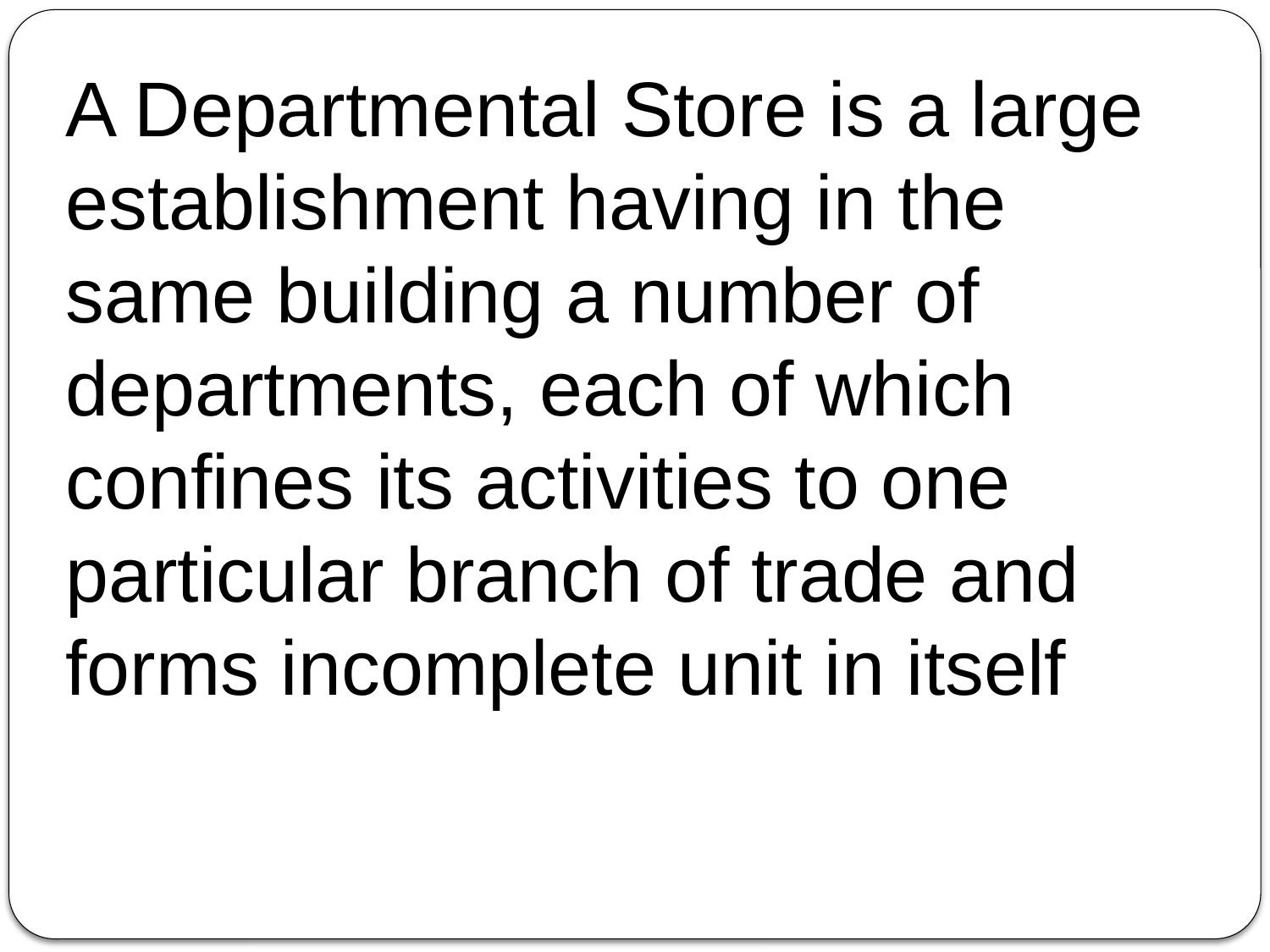

A Departmental Store is a large establishment having in the same building a number of departments, each of which confines its activities to one particular branch of trade and forms incomplete unit in itself